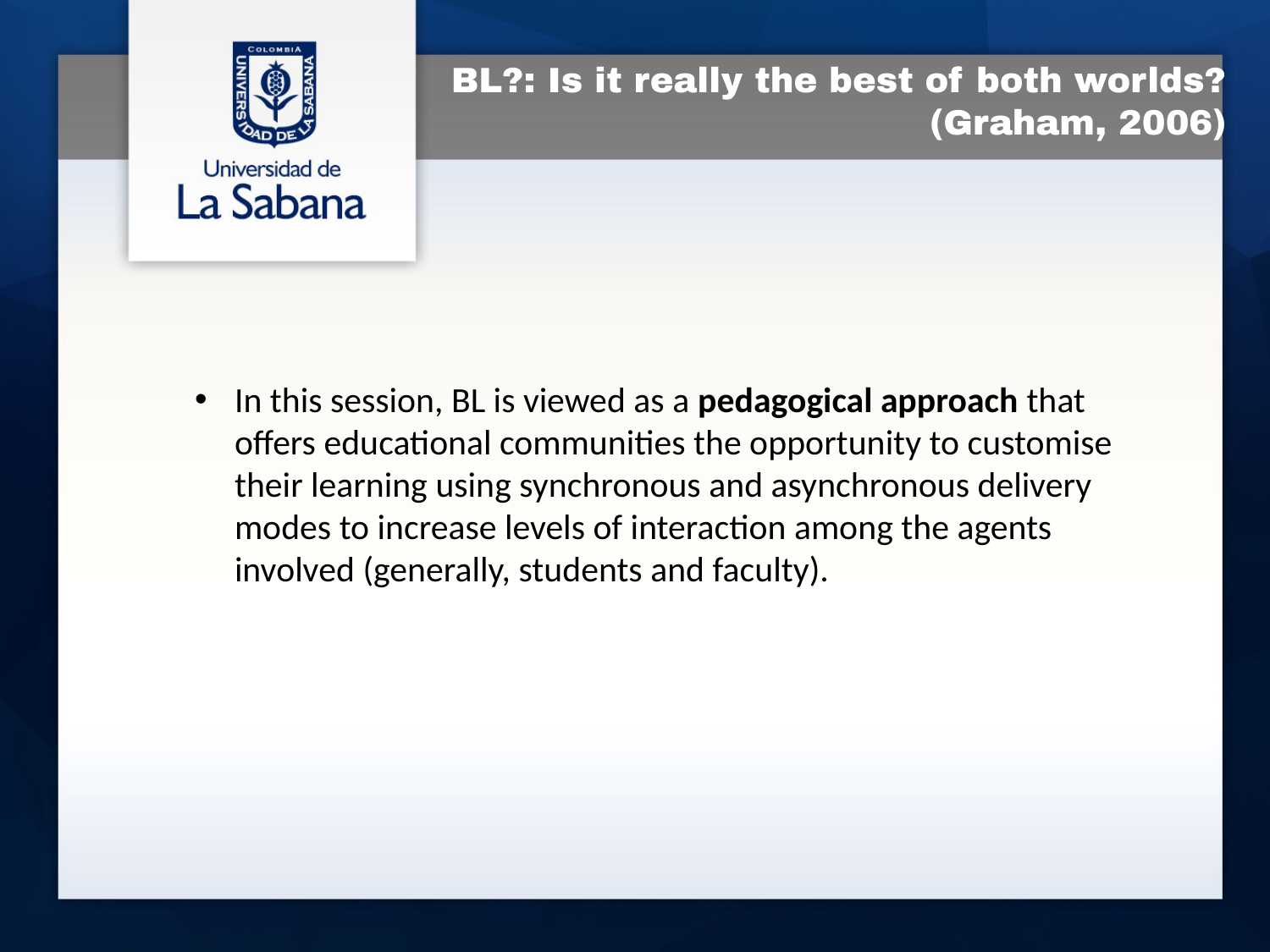

BL?: Is it really the best of both worlds? (Graham, 2006)
In this session, BL is viewed as a pedagogical approach that offers educational communities the opportunity to customise their learning using synchronous and asynchronous delivery modes to increase levels of interaction among the agents involved (generally, students and faculty).